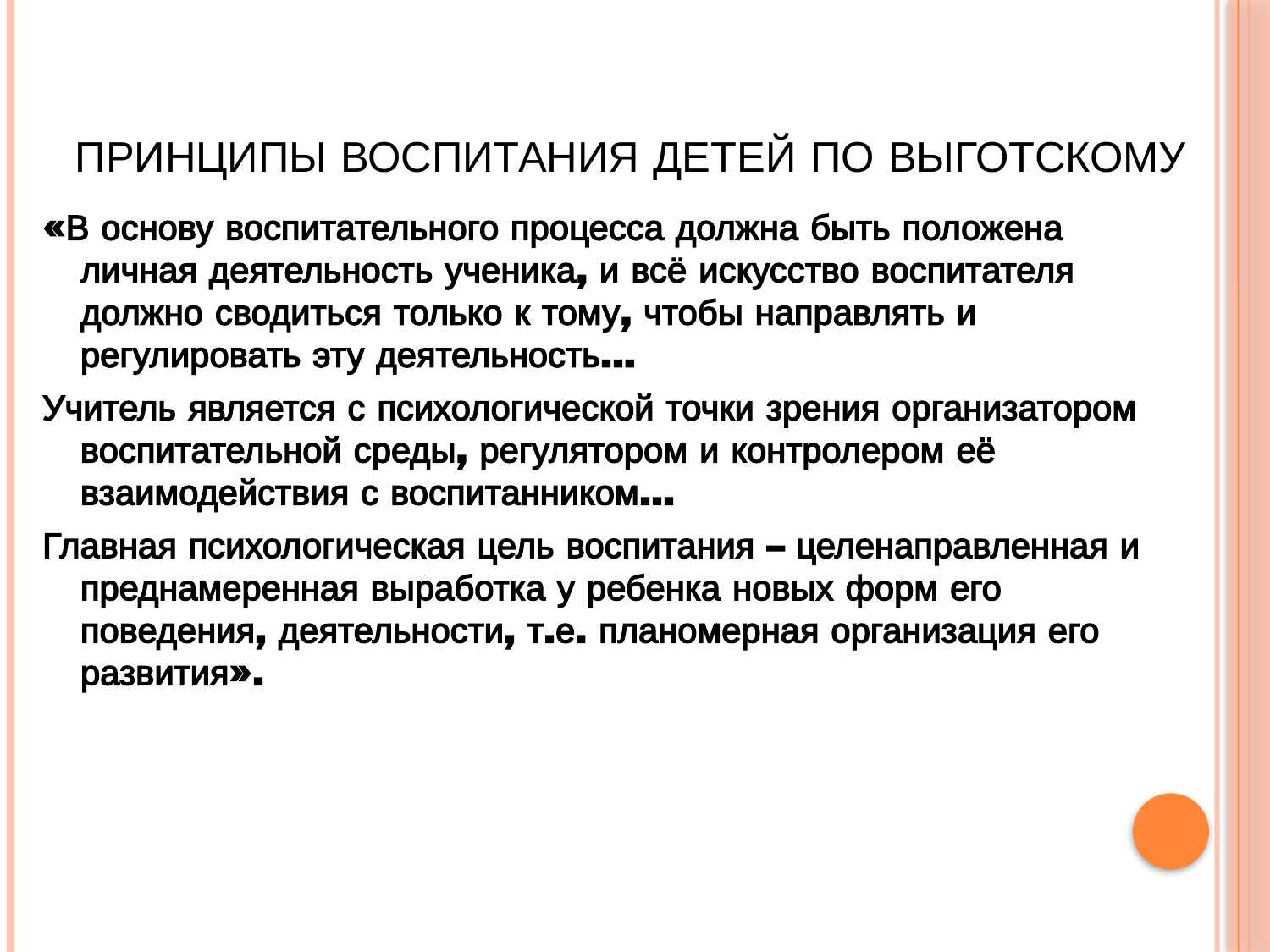

# Принципы воспитания детей по Выготскому
«В основу воспитательного процесса должна быть положена личная деятельность ученика, и всё искусство воспитателя должно сводиться только к тому, чтобы направлять и регулировать эту деятельность…
Учитель является с психологической точки зрения организатором воспитательной среды, регулятором и контролером её взаимодействия с воспитанником…
Главная психологическая цель воспитания – целенаправленная и преднамеренная выработка у ребенка новых форм его поведения, деятельности, т.е. планомерная организация его развития».